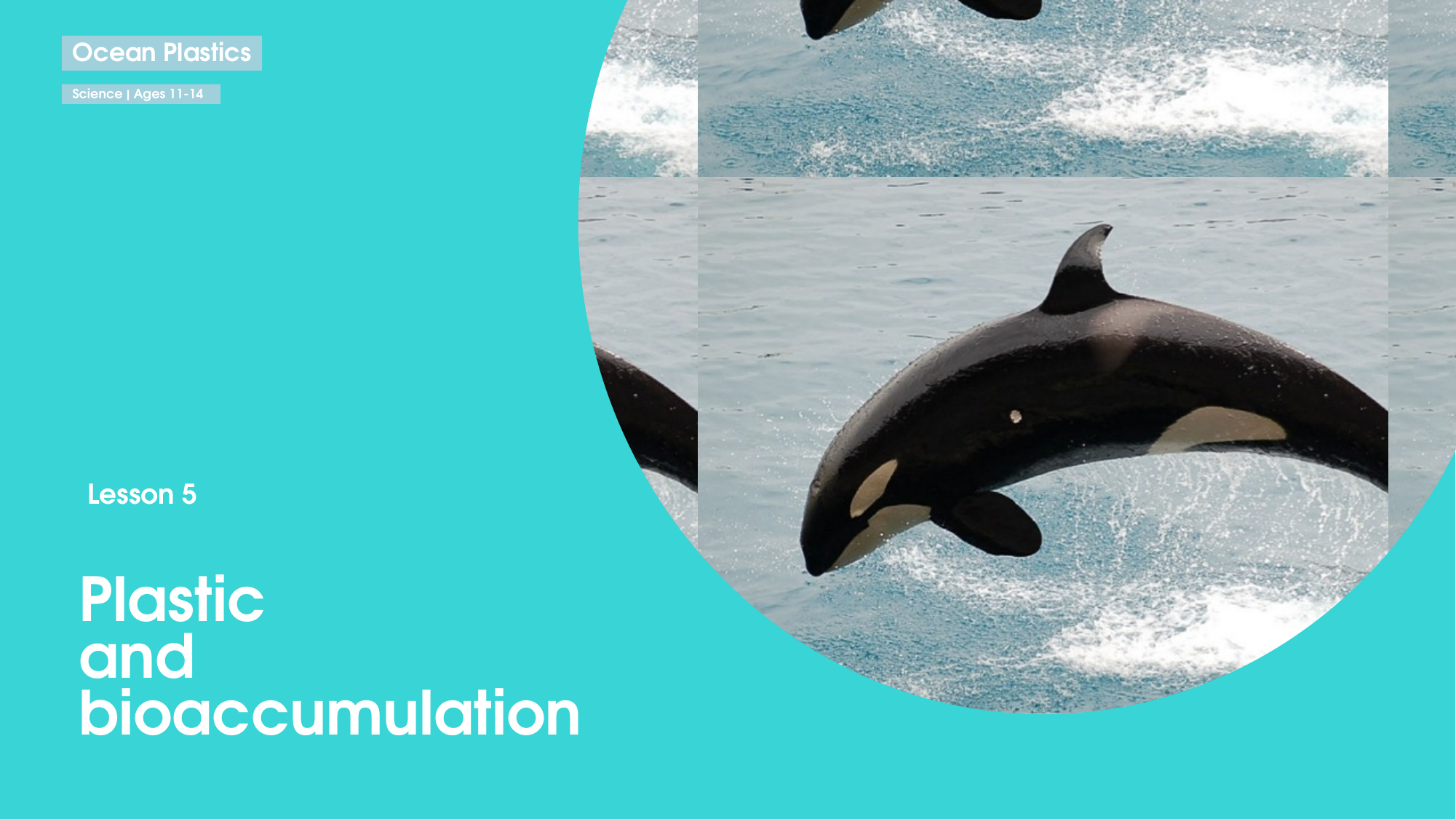

Ocean Plastics
Science | Ages 11-14
Lesson 5

Plastic
and
bioaccumulation